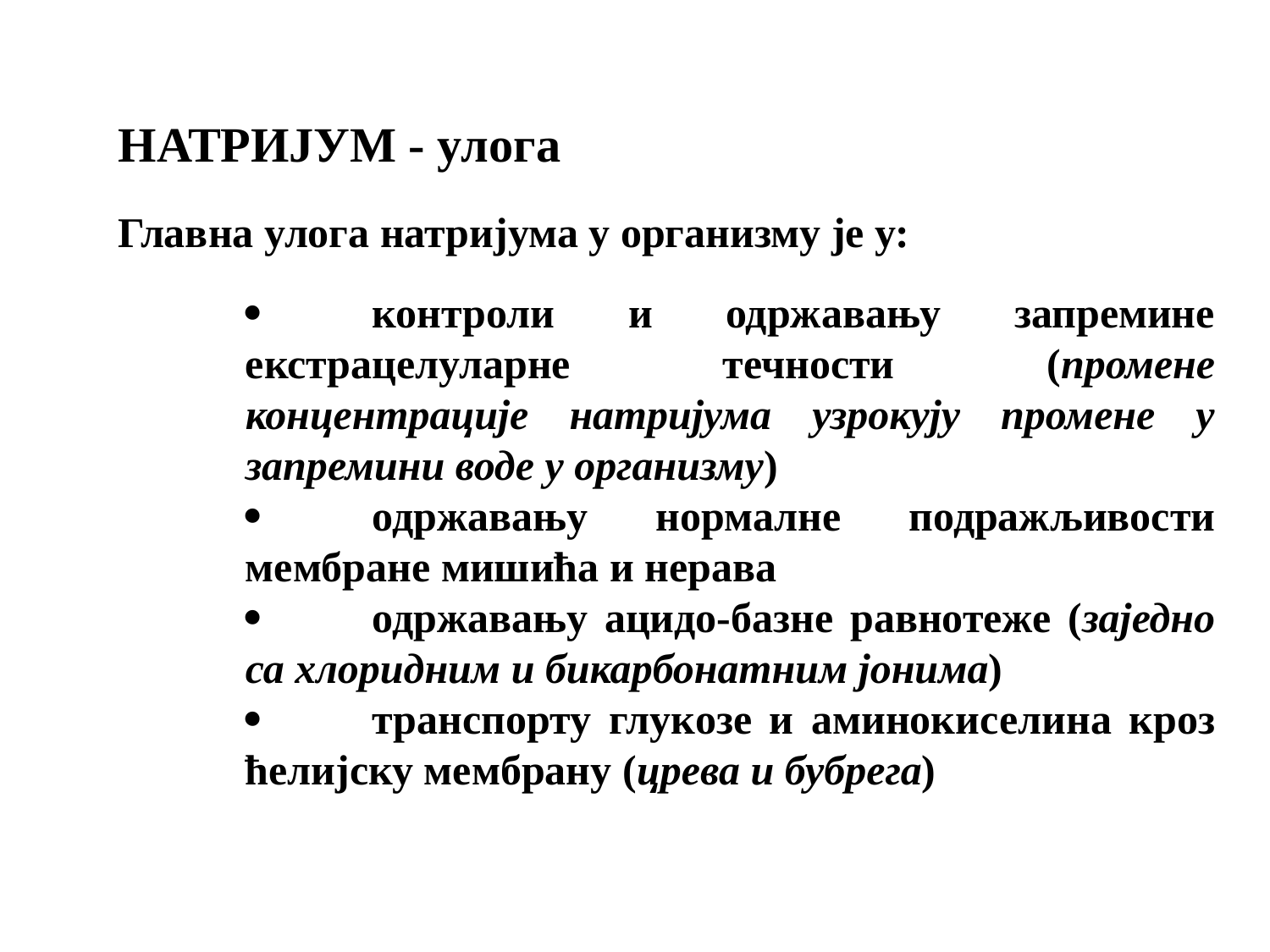

НАТРИЈУМ - улога

Главна улога натријума у организму је у:

•	контроли и одржавању запремине екстрацелуларне течности (промене концентрације натријума узрокују промене у запремини воде у организму)
•	одржавању нормалне подражљивости мембране мишића и нерава
•	одржавању ацидо-базне равнотеже (заједно са хлоридним и бикарбонатним јонима)
•	транспорту глукозе и аминокиселина кроз ћелијску мембрану (црева и бубрега)